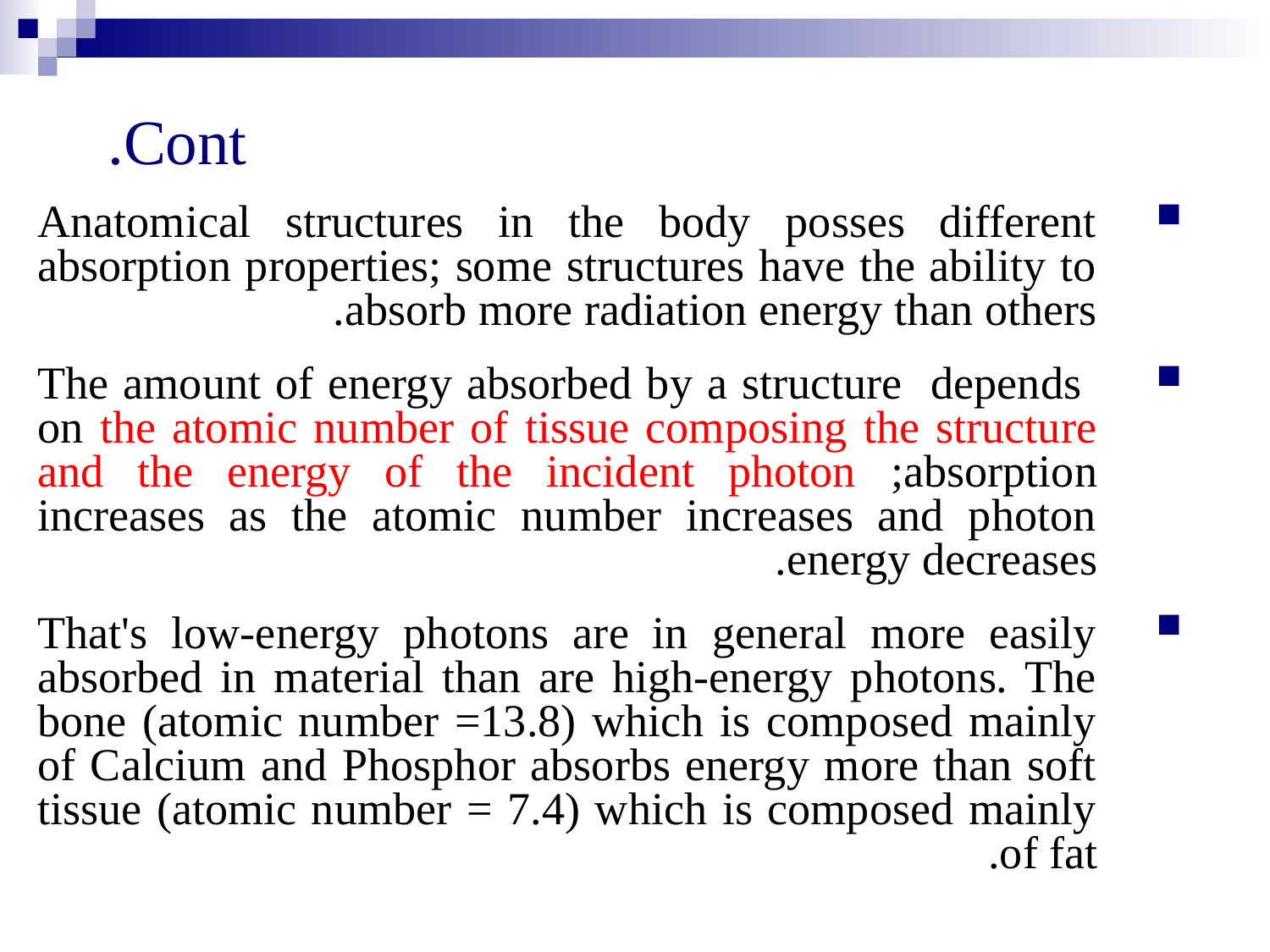

# Cont.
Anatomical structures in the body posses different absorption properties; some structures have the ability to absorb more radiation energy than others.

 The amount of energy absorbed by a structure  depends on the atomic number of tissue composing the structure and the energy of the incident photon ;absorption increases as the atomic number increases and photon energy decreases.

That's low-energy photons are in general more easily absorbed in material than are high-energy photons. The bone (atomic number =13.8) which is composed mainly of Calcium and Phosphor absorbs energy more than soft tissue (atomic number = 7.4) which is composed mainly of fat.